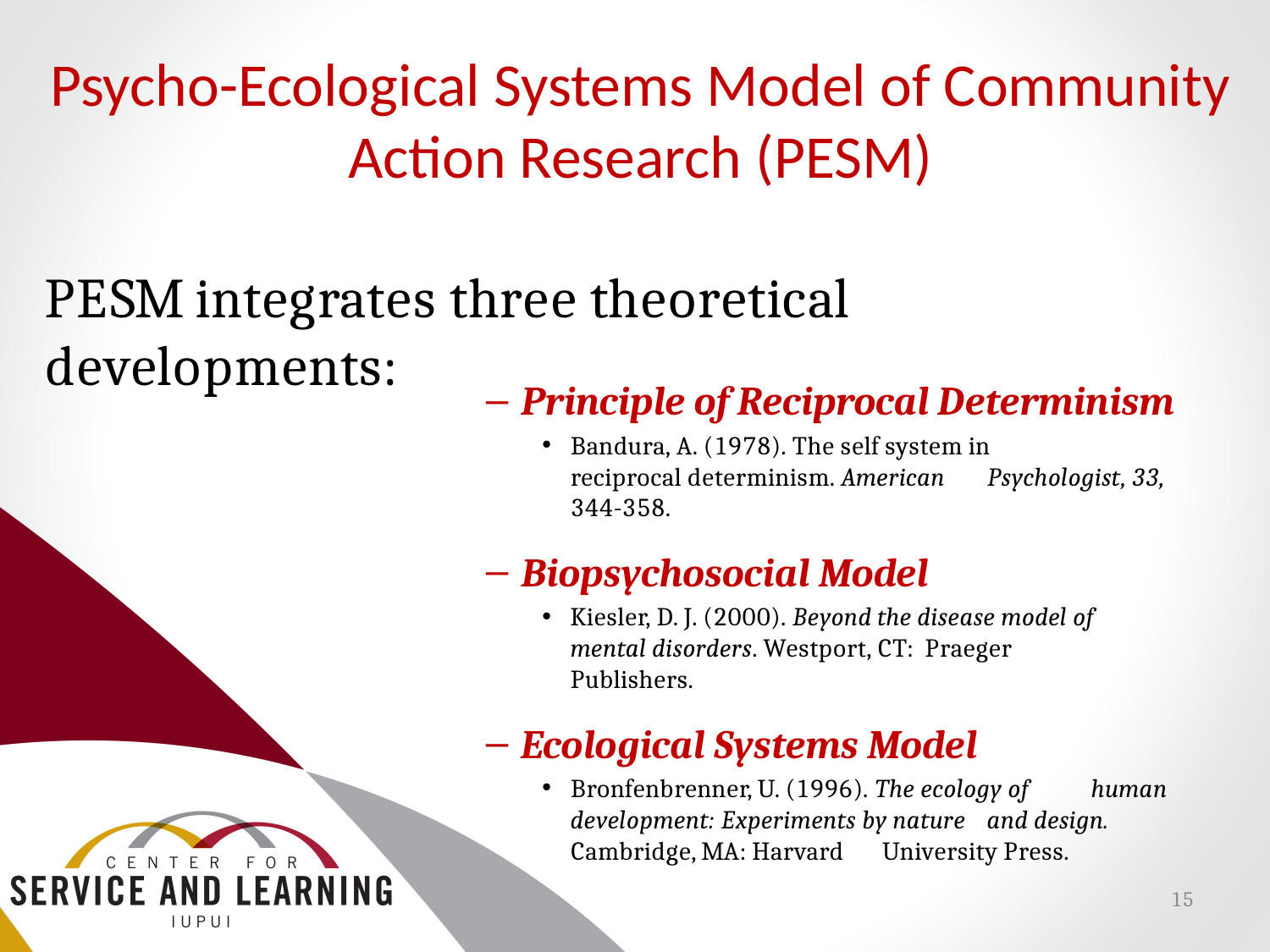

# Psycho-Ecological Systems Model of Community Action Research (PESM)
PESM integrates three theoretical developments:

Principle of Reciprocal Determinism
Bandura, A. (1978). The self system in 	reciprocal determinism. American 	Psychologist, 33, 344-358.

Biopsychosocial Model
Kiesler, D. J. (2000). Beyond the disease model of 	mental disorders. Westport, CT:  Praeger 	Publishers.

Ecological Systems Model
Bronfenbrenner, U. (1996). The ecology of 	human development: Experiments by nature 	and design. Cambridge, MA: Harvard 	University Press.

15